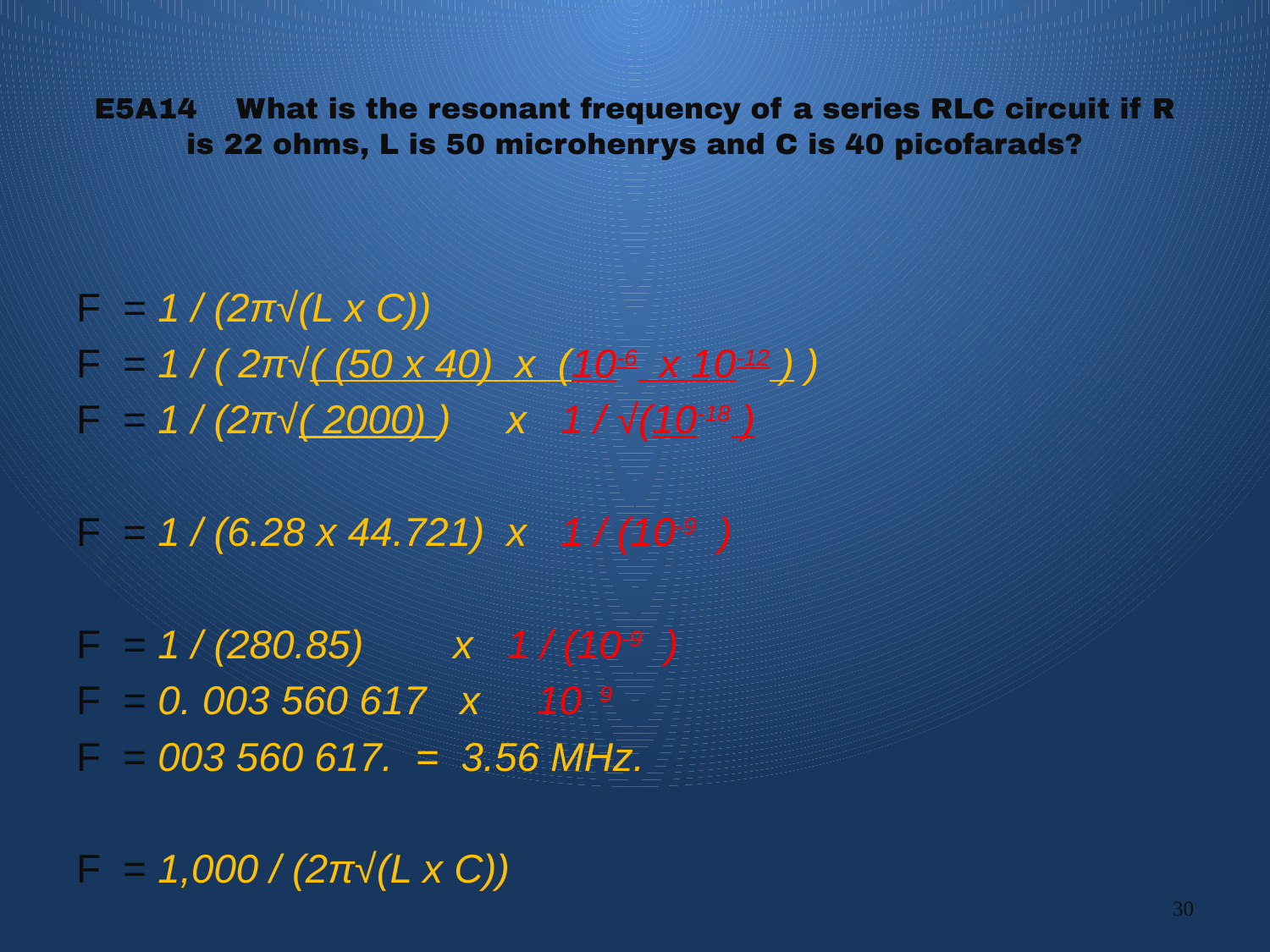

# E5A14    What is the resonant frequency of a series RLC circuit if R is 22 ohms, L is 50 microhenrys and C is 40 picofarads?
F  = 1 / (2π√(L x C))
F  = 1 / ( 2π√( (50 x 40)  x  (10-6  x 10-12 ) )
F  = 1 / (2π√( 2000) )     x   1 / √(10-18 )

F  = 1 / (6.28 x 44.721)  x   1 / (10-9  )

F  = 1 / (280.85)        x   1 / (10-9  )
F  = 0. 003 560 617   x     10  9
F  = 003 560 617.  =  3.56 MHz.

F  = 1,000 / (2π√(L x C))

30